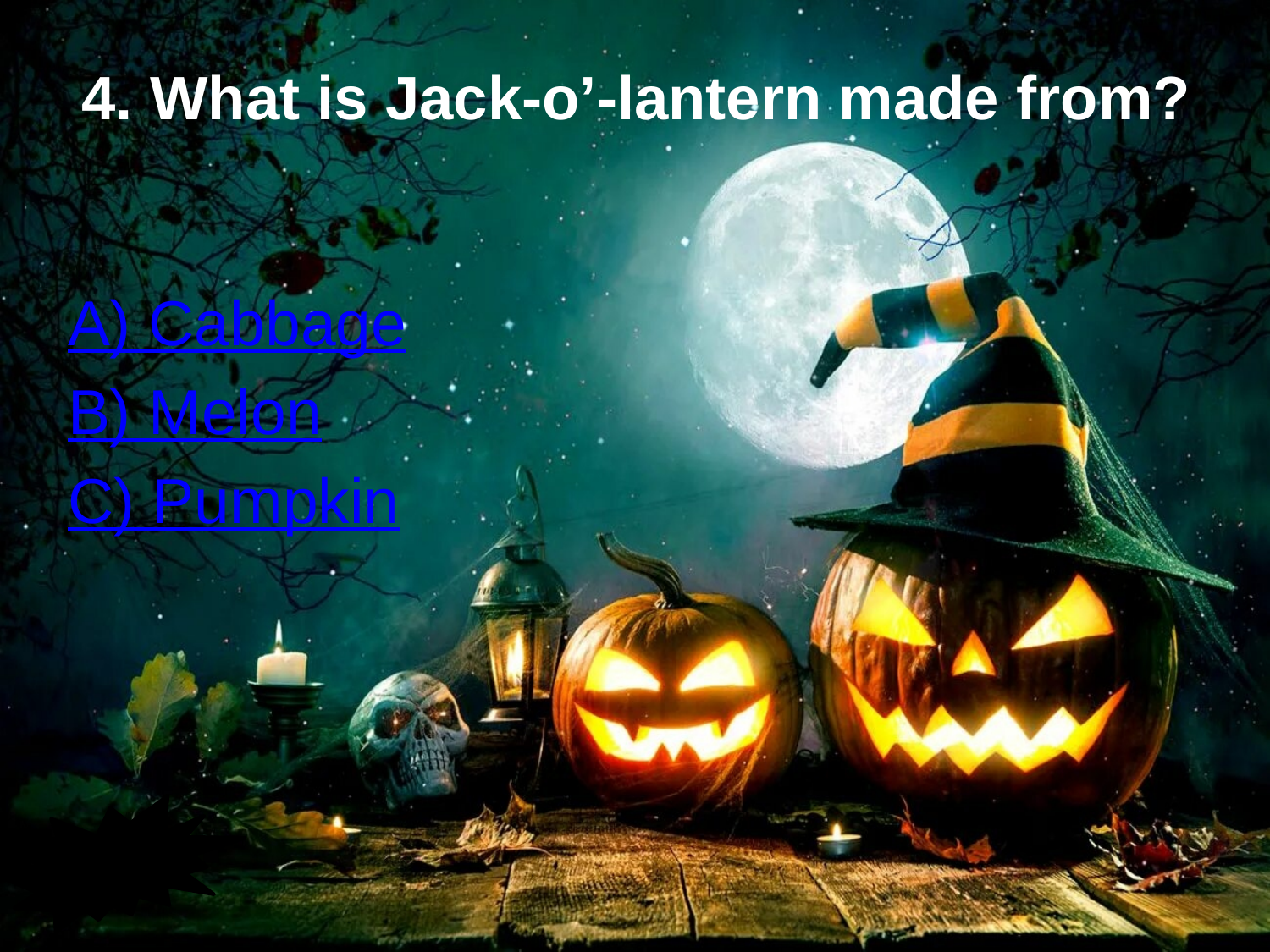

# 4. What is Jack-o’-lantern made from?
A) Cabbage
B) Melon
C) Pumpkin